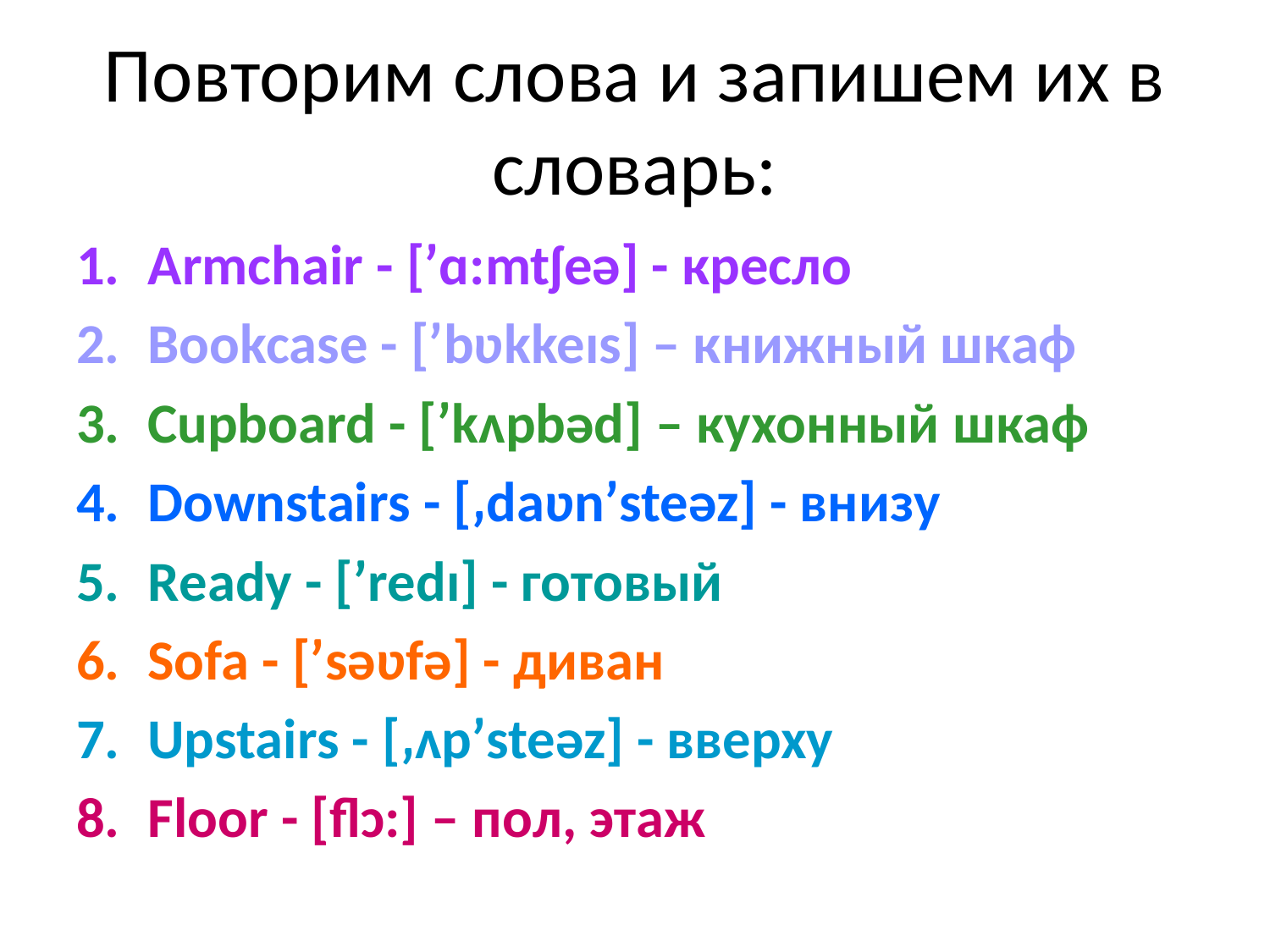

# Повторим слова и запишем их в словарь:
Armchair - [ʹɑ:mtʃeə] - кресло
Bookcase - [ʹbʋkkeıs] – книжный шкаф
Cupboard - [ʹkʌpbəd] – кухонный шкаф
Downstairs - [͵daʋnʹsteəz] - внизу
Ready - [ʹredı] - готовый
Sofa - [ʹsəʋfə] - диван
Upstairs - [͵ʌpʹsteəz] - вверху
Floor - [flɔ:] – пол, этаж